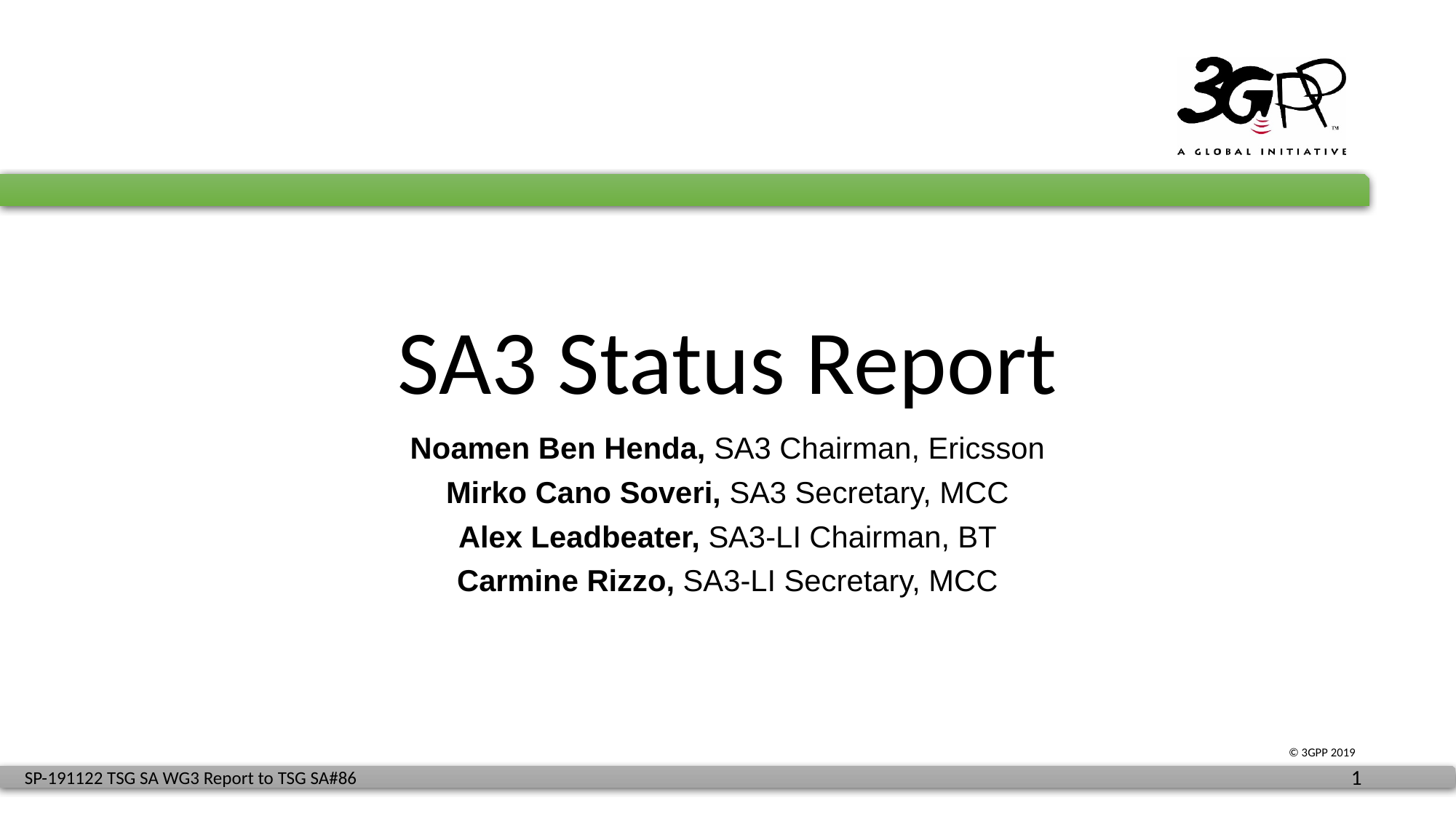

# SA3 Status Report
Noamen Ben Henda, SA3 Chairman, Ericsson
Mirko Cano Soveri, SA3 Secretary, MCC
Alex Leadbeater, SA3-LI Chairman, BT
Carmine Rizzo, SA3-LI Secretary, MCC